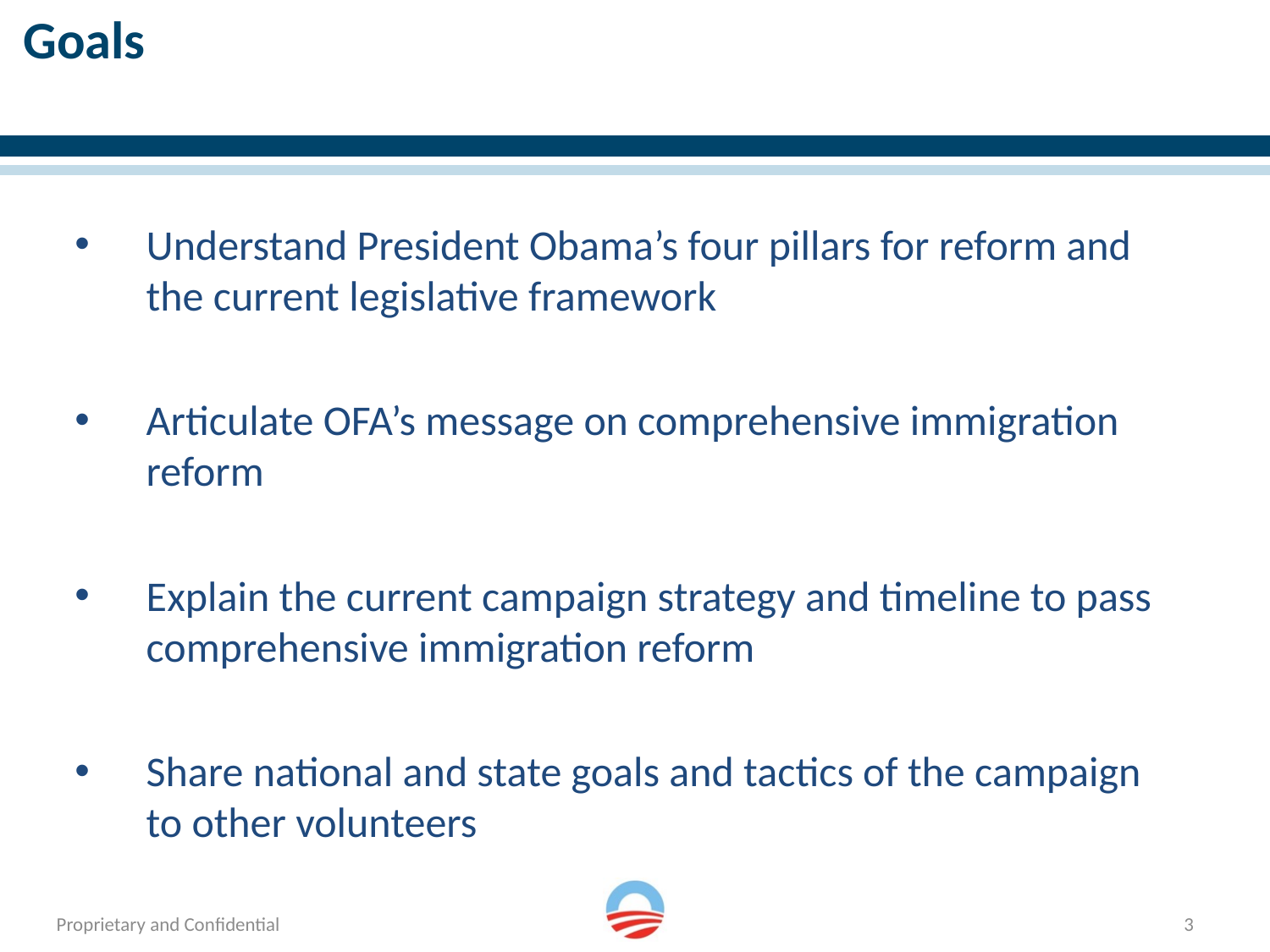

# Goals
Understand President Obama’s four pillars for reform and the current legislative framework
Articulate OFA’s message on comprehensive immigration reform
Explain the current campaign strategy and timeline to pass comprehensive immigration reform
Share national and state goals and tactics of the campaign to other volunteers
3